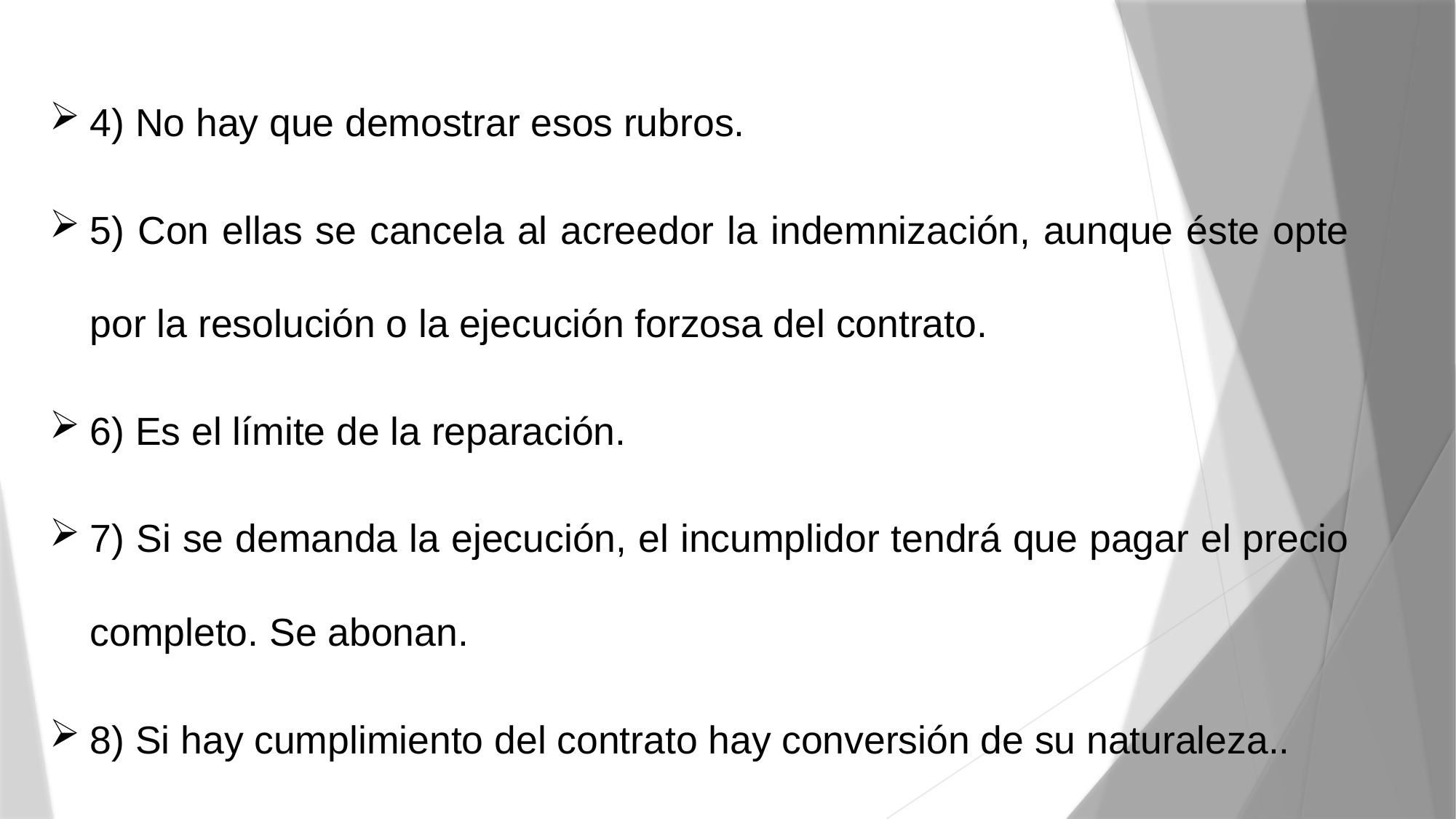

4) No hay que demostrar esos rubros.
5) Con ellas se cancela al acreedor la indemnización, aunque éste opte por la resolución o la ejecución forzosa del contrato.
6) Es el límite de la reparación.
7) Si se demanda la ejecución, el incumplidor tendrá que pagar el precio completo. Se abonan.
8) Si hay cumplimiento del contrato hay conversión de su naturaleza..